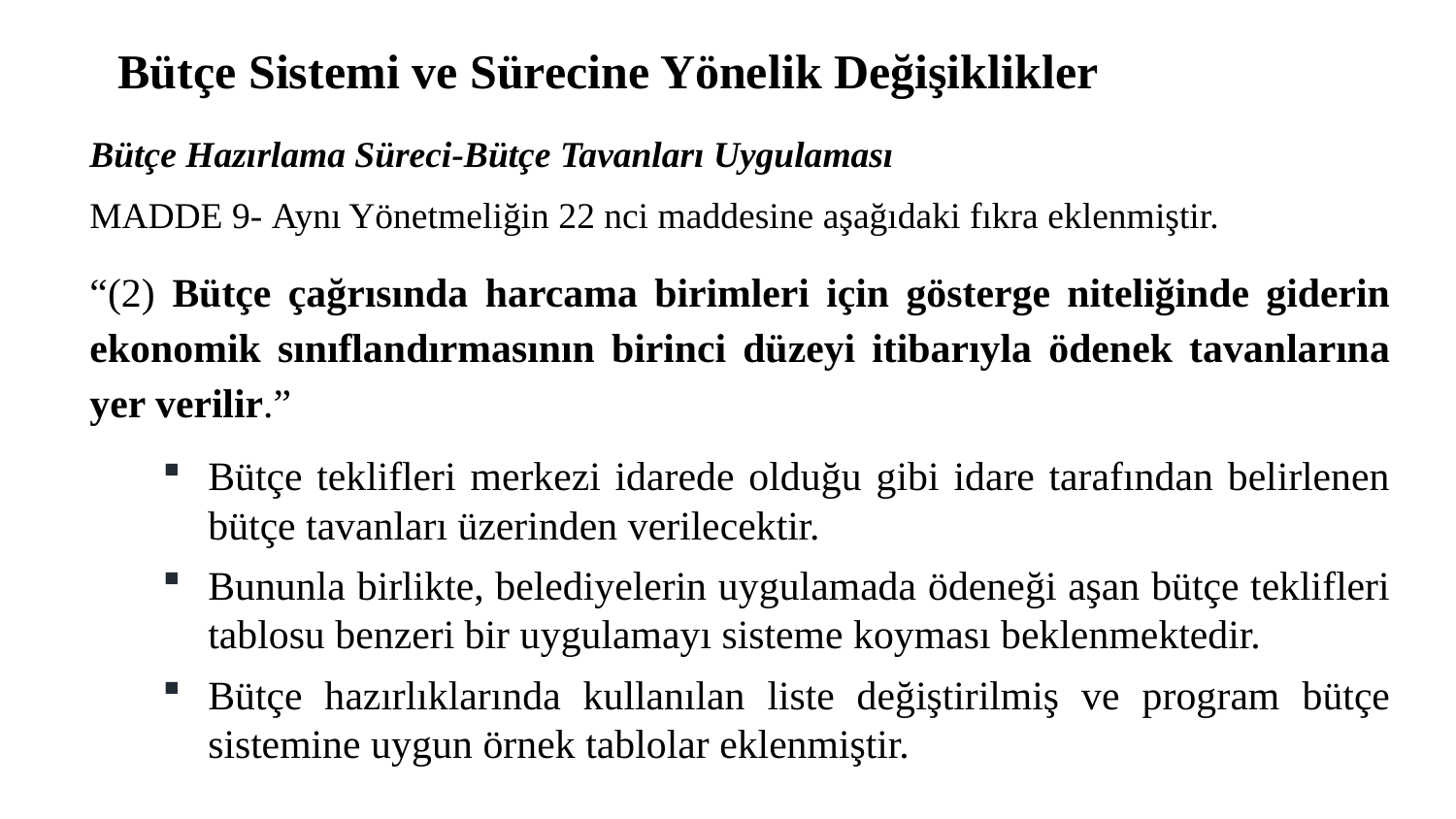

Bütçe Sistemi ve Sürecine Yönelik Değişiklikler
Bütçe Hazırlama Süreci-Bütçe Tavanları Uygulaması
MADDE 9- Aynı Yönetmeliğin 22 nci maddesine aşağıdaki fıkra eklenmiştir.
“(2) Bütçe çağrısında harcama birimleri için gösterge niteliğinde giderin ekonomik sınıflandırmasının birinci düzeyi itibarıyla ödenek tavanlarına yer verilir.”
Bütçe teklifleri merkezi idarede olduğu gibi idare tarafından belirlenen bütçe tavanları üzerinden verilecektir.
Bununla birlikte, belediyelerin uygulamada ödeneği aşan bütçe teklifleri tablosu benzeri bir uygulamayı sisteme koyması beklenmektedir.
Bütçe hazırlıklarında kullanılan liste değiştirilmiş ve program bütçe sistemine uygun örnek tablolar eklenmiştir.